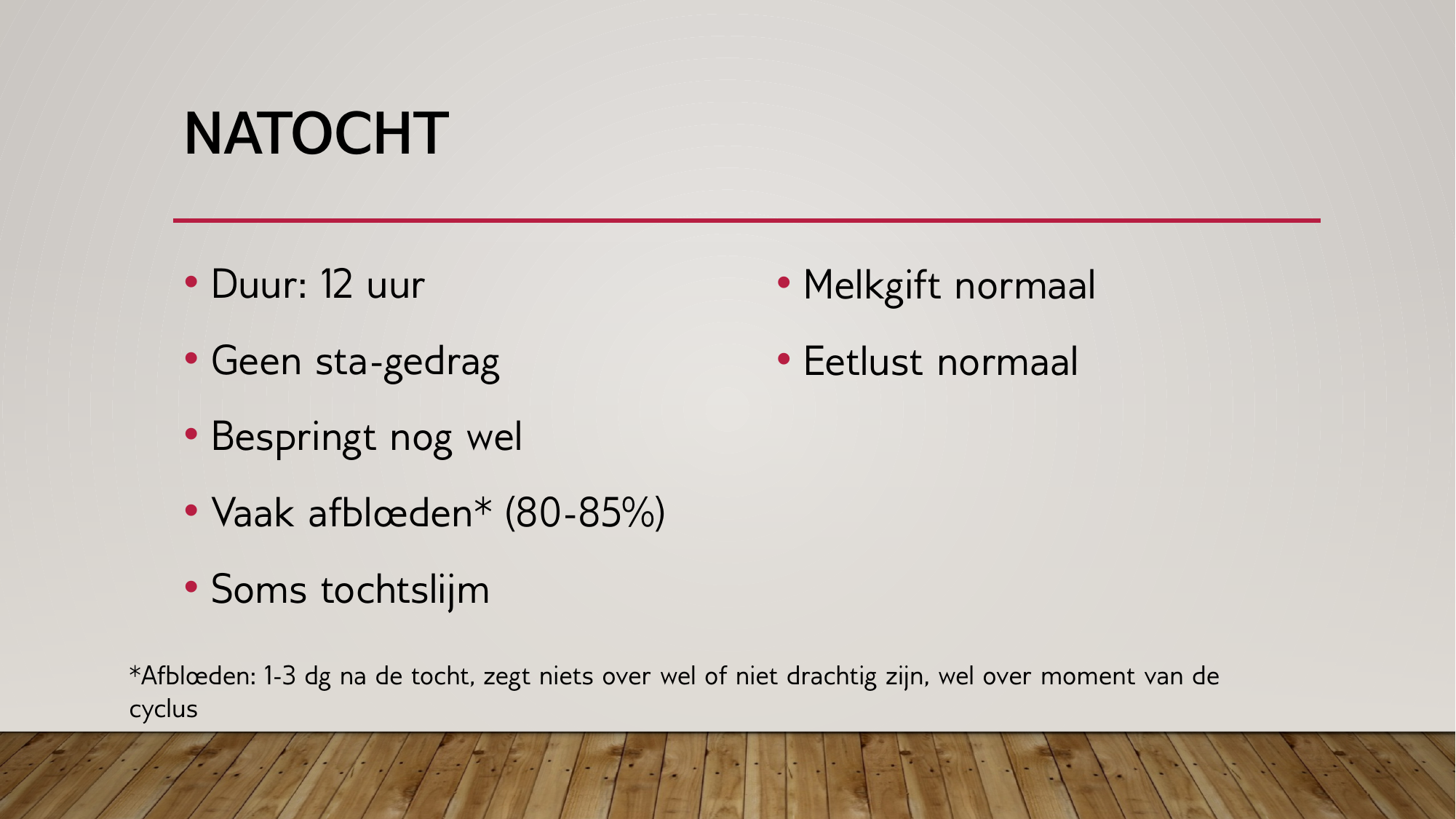

# Natocht
Duur: 12 uur
Geen sta-gedrag
Bespringt nog wel
Vaak afbloeden* (80-85%)
Soms tochtslijm
Melkgift normaal
Eetlust normaal
*Afbloeden: 1-3 dg na de tocht, zegt niets over wel of niet drachtig zijn, wel over moment van de cyclus